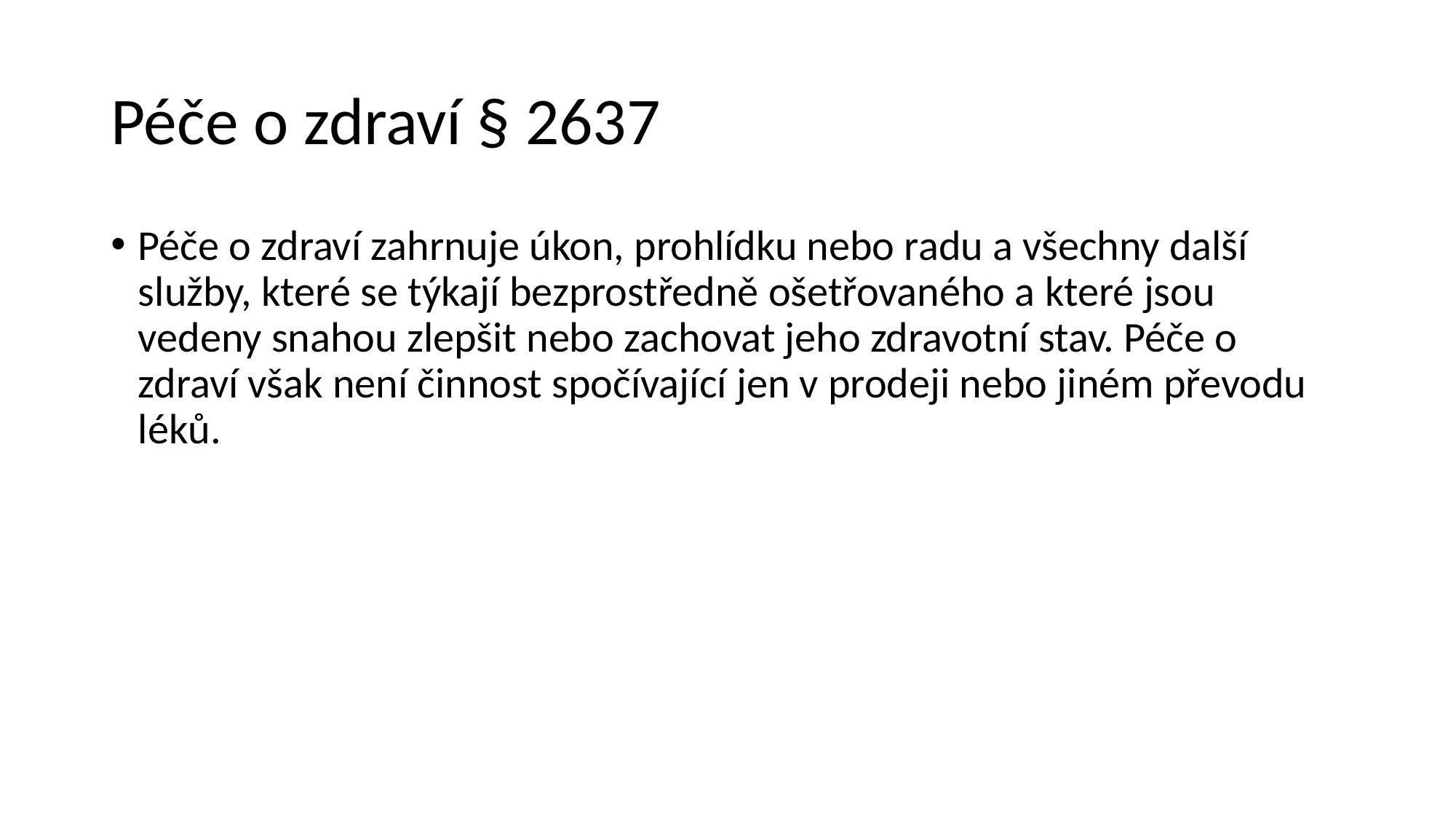

# Péče o zdraví § 2637
Péče o zdraví zahrnuje úkon, prohlídku nebo radu a všechny další služby, které se týkají bezprostředně ošetřovaného a které jsou vedeny snahou zlepšit nebo zachovat jeho zdravotní stav. Péče o zdraví však není činnost spočívající jen v prodeji nebo jiném převodu léků.